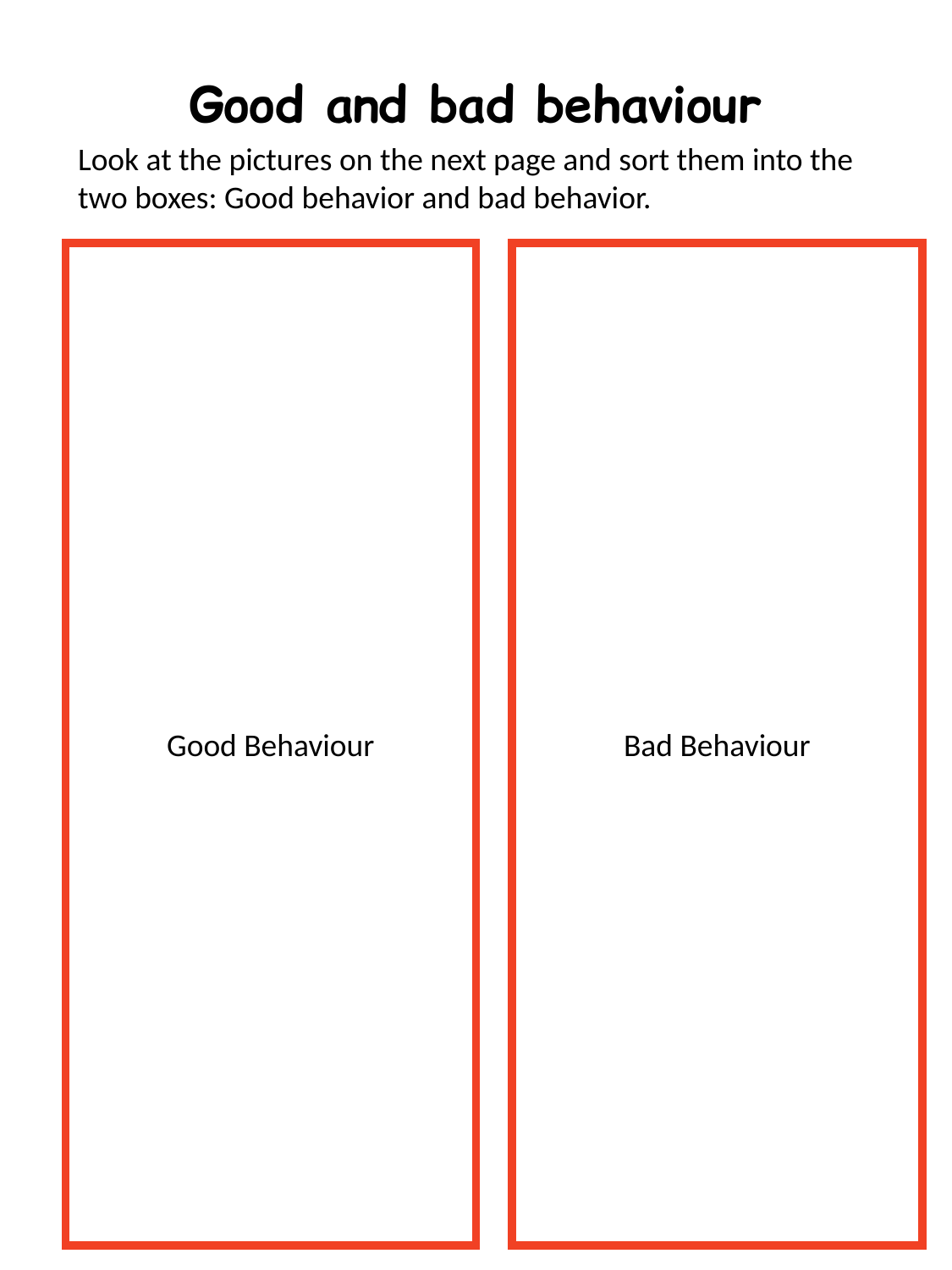

# Good and bad behaviour
Look at the pictures on the next page and sort them into the two boxes: Good behavior and bad behavior.
Bad Behaviour
Good Behaviour